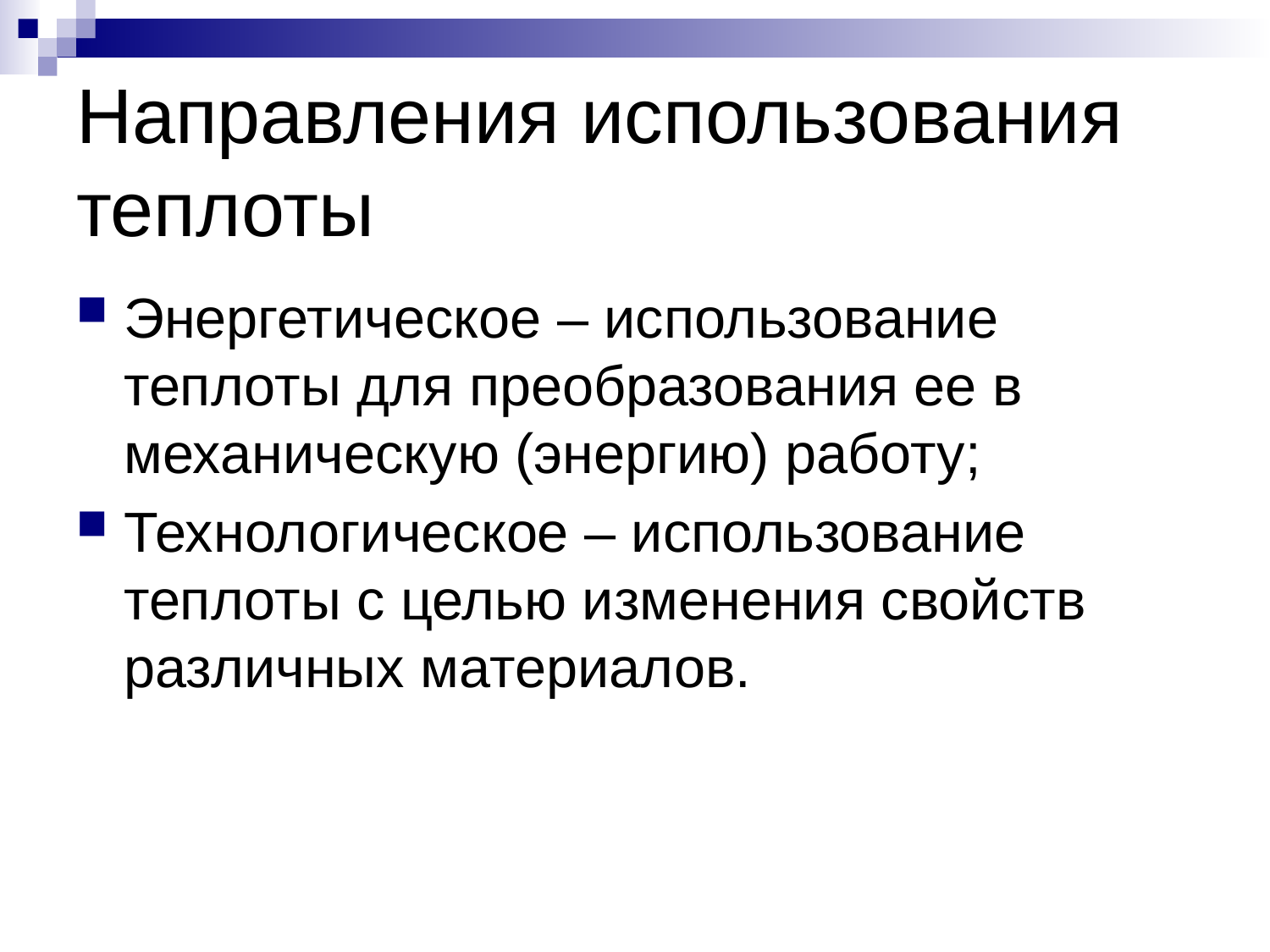

# Направления использования теплоты
Энергетическое – использование теплоты для преобразования ее в механическую (энергию) работу;
Технологическое – использование теплоты с целью изменения свойств различных материалов.